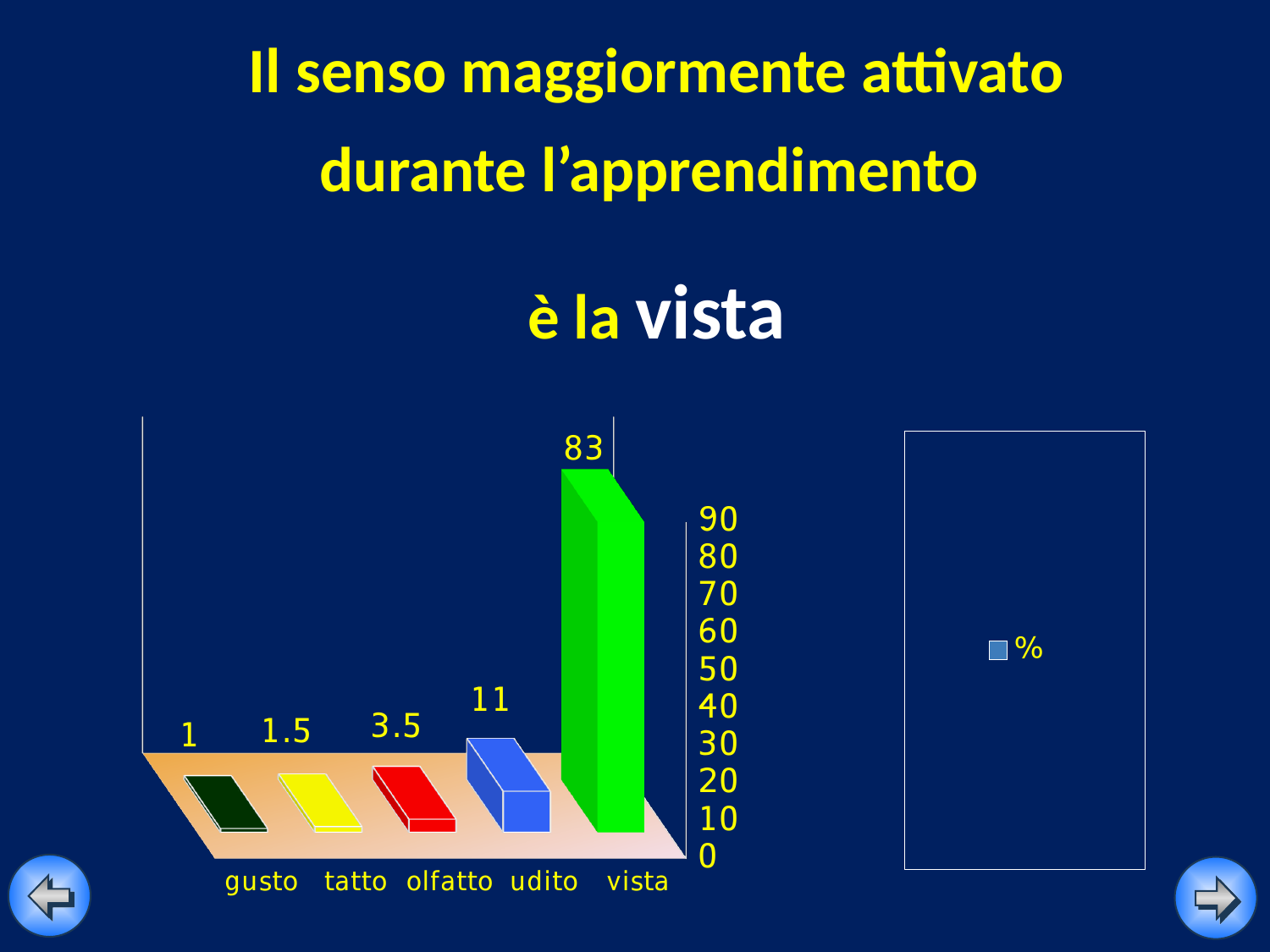

Il senso maggiormente attivato durante l’apprendimento
è la vista

[unsupported chart]